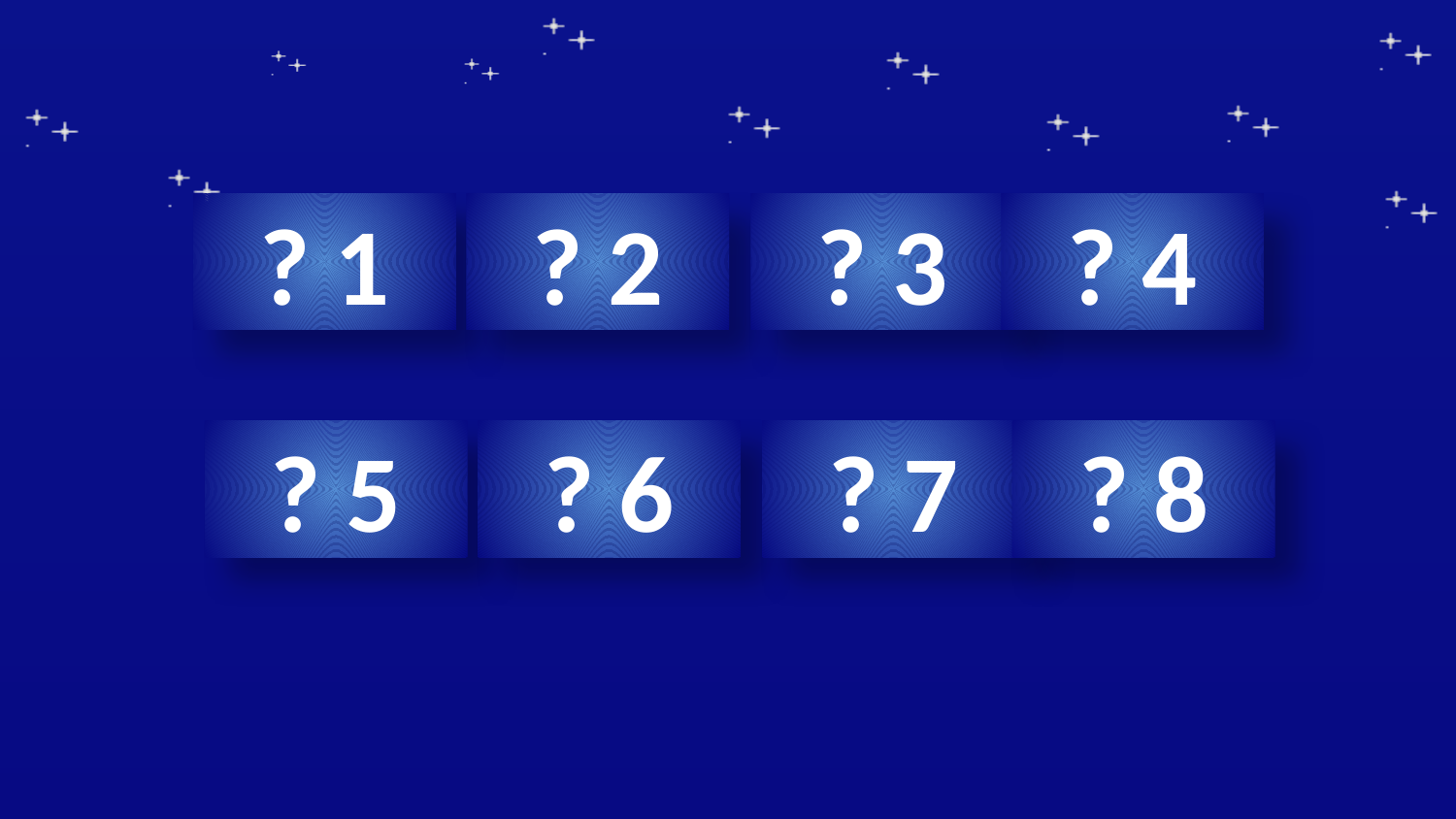

? 1
? 2
? 3
? 4
? 5
? 6
? 7
? 8